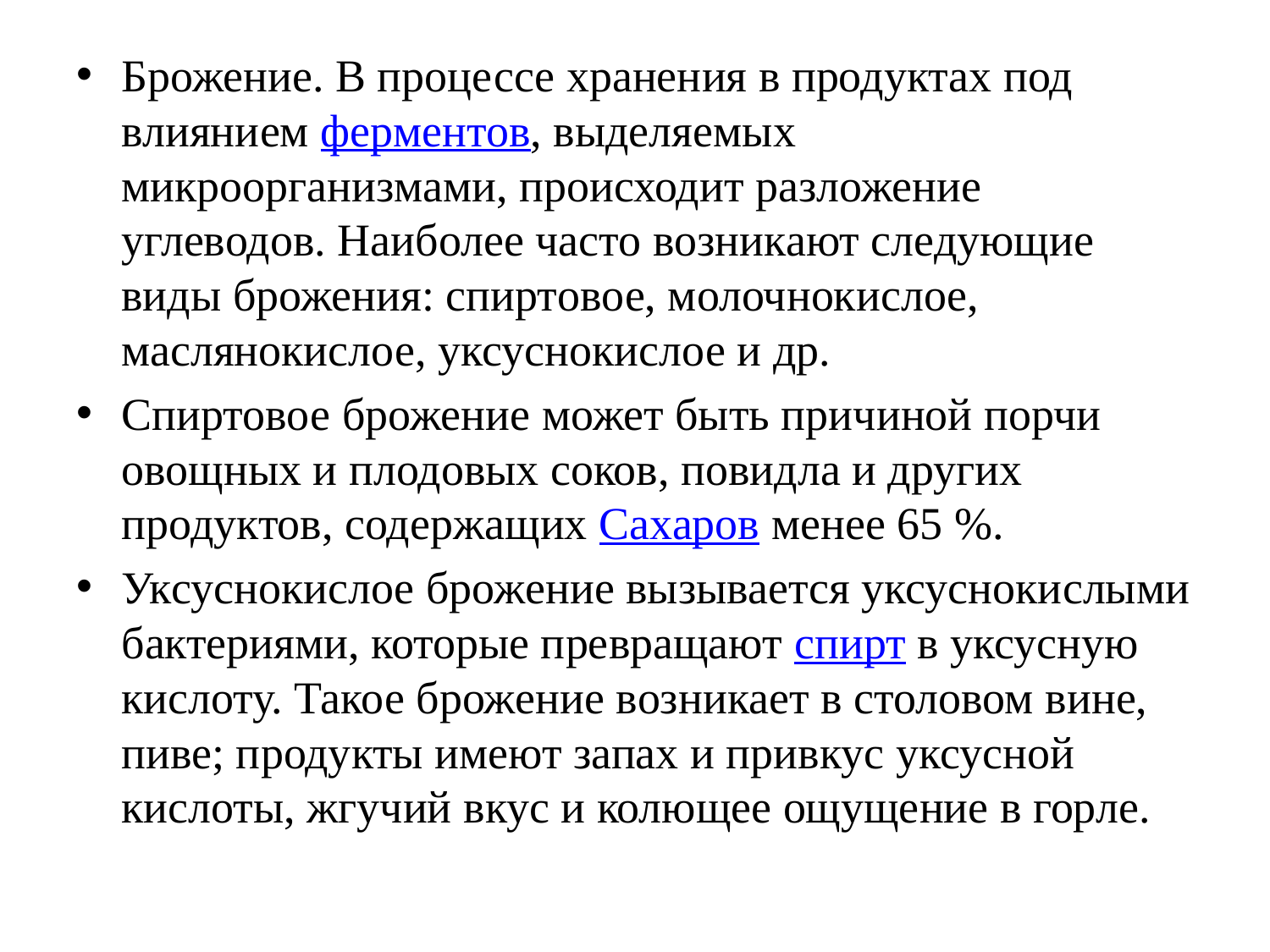

Брожение. В процессе хранения в продуктах под влиянием ферментов, выделяемых микроорганизмами, происходит разложение углеводов. Наиболее часто возникают следующие виды брожения: спиртовое, молочнокислое, маслянокислое, уксуснокислое и др.
Спиртовое брожение может быть причиной порчи овощных и плодовых соков, повидла и других продуктов, содержащих Сахаров менее 65 %.
Уксуснокислое брожение вызывается уксуснокислыми бактериями, которые превращают спирт в уксусную кислоту. Такое брожение возникает в столовом вине, пиве; продукты имеют запах и привкус уксусной кислоты, жгучий вкус и колющее ощущение в горле.